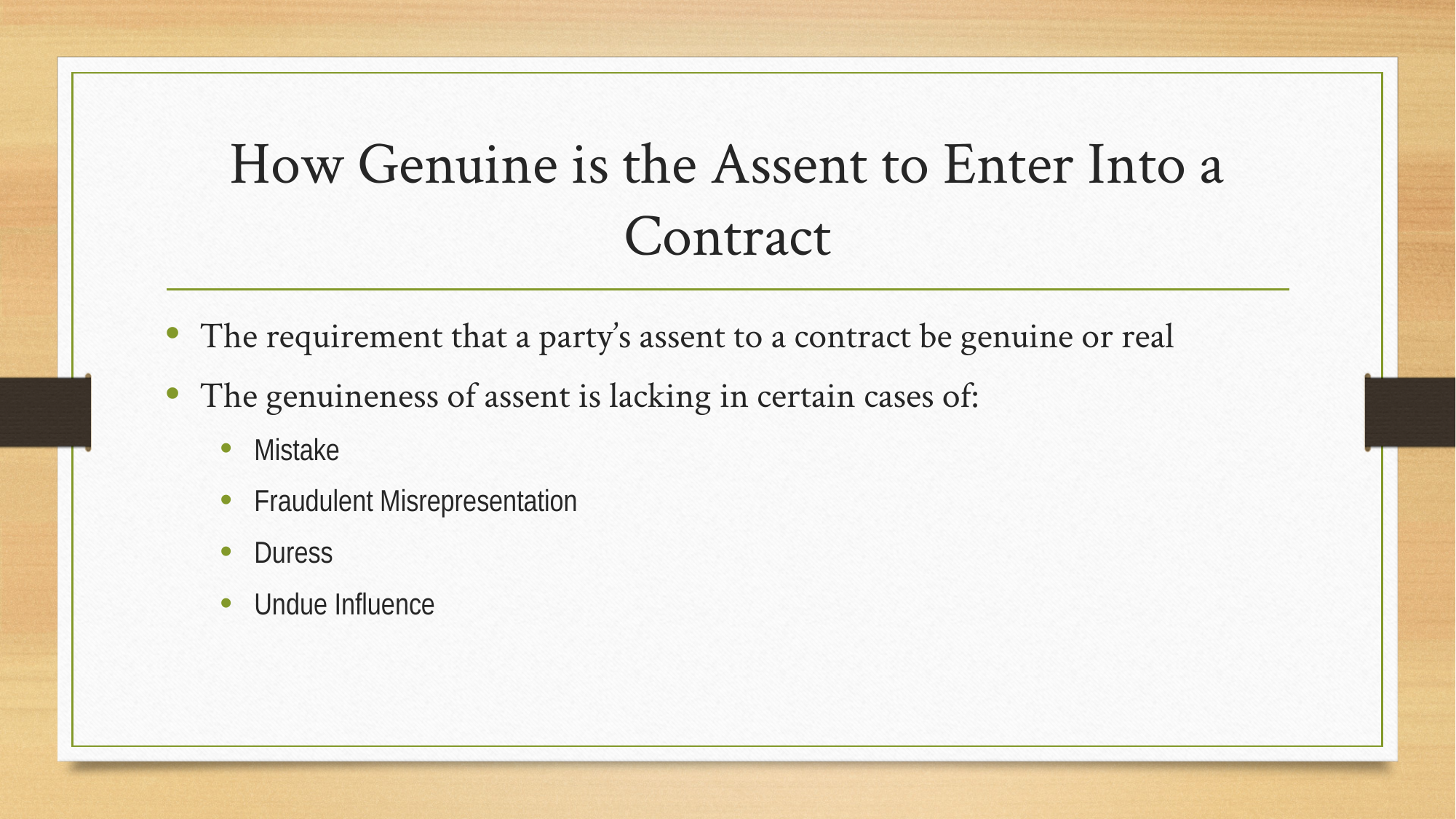

# How Genuine is the Assent to Enter Into a Contract
The requirement that a party’s assent to a contract be genuine or real
The genuineness of assent is lacking in certain cases of:
Mistake
Fraudulent Misrepresentation
Duress
Undue Influence